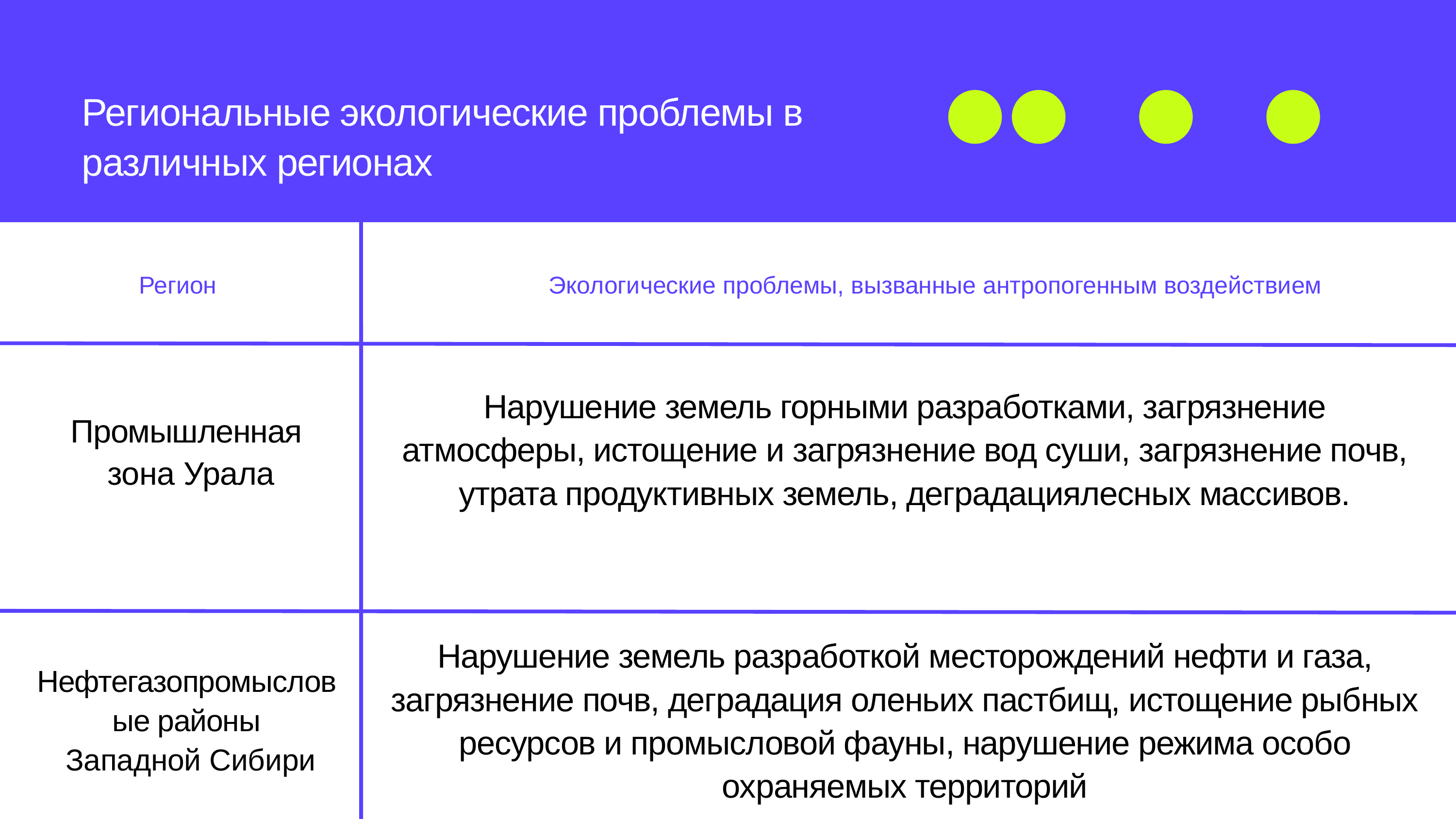

Региональные экологические проблемы в различных регионах

Регион
Экологические проблемы, вызванные антропогенным воздействием

Нарушение земель горными разработками, загрязнение атмосферы, истощение и загрязнение вод суши, загрязнение почв, утрата продуктивных земель, деградациялесных массивов.
Промышленная
 зона Урала

Нарушение земель разработкой месторождений нефти и газа, загрязнение почв, деградация оленьих пастбищ, истощение рыбных ресурсов и промысловой фауны, нарушение режима особо охраняемых территорий
Нефтегазопромысловые районы
 Западной Сибири